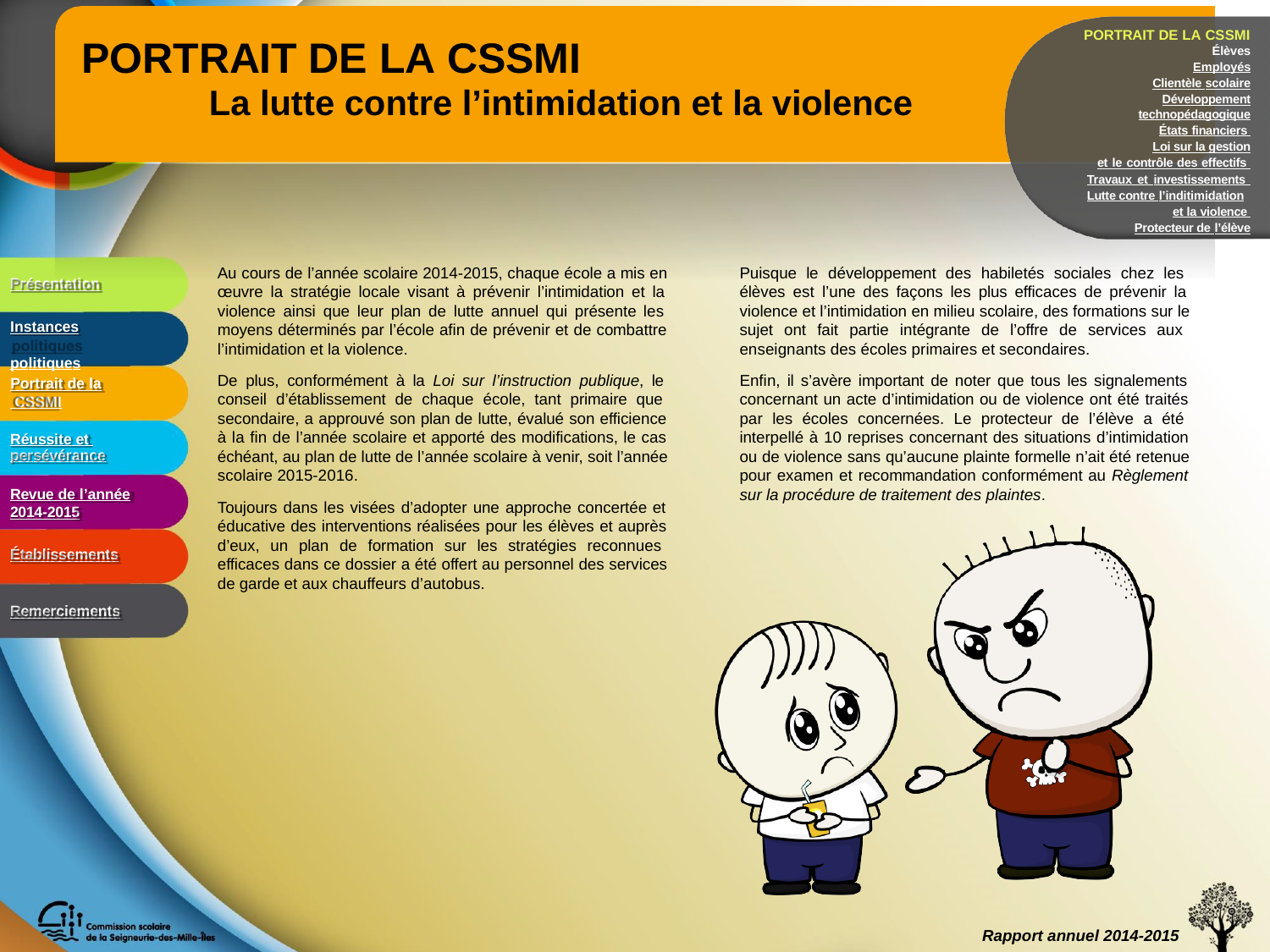

PORTRAIT DE LA CSSMI
Élèves
Employés  Clientèle scolaire
Développement technopédagogique
États financiers  Loi sur la gestion
et le contrôle des effectifs  Travaux et investissements  Lutte contre l’inditimidation
et la violence  Protecteur de l’élève
# PORTRAIT DE LA CSSMI
La lutte contre l’intimidation et la violence

Au cours de l’année scolaire 2014-2015, chaque école a mis en  œuvre la stratégie locale visant à prévenir l’intimidation et la  violence ainsi que leur plan de lutte annuel qui présente les  moyens déterminés par l’école afin de prévenir et de combattre  l’intimidation et la violence.
De plus, conformément à la Loi sur l’instruction publique, le  conseil d’établissement de chaque école, tant primaire que  secondaire, a approuvé son plan de lutte, évalué son efficience  à la fin de l’année scolaire et apporté des modifications, le cas  échéant, au plan de lutte de l’année scolaire à venir, soit l’année  scolaire 2015-2016.
Toujours dans les visées d’adopter une approche concertée et  éducative des interventions réalisées pour les élèves et auprès  d’eux, un plan de formation sur les stratégies reconnues  efficaces dans ce dossier a été offert au personnel des services  de garde et aux chauffeurs d’autobus.
Puisque le développement des habiletés sociales chez les  élèves est l’une des façons les plus efficaces de prévenir la  violence et l’intimidation en milieu scolaire, des formations sur le  sujet ont fait partie intégrante de l’offre de services aux  enseignants des écoles primaires et secondaires.
Enfin, il s’avère important de noter que tous les signalements  concernant un acte d’intimidation ou de violence ont été traités  par les écoles concernées. Le protecteur de l’élève a été  interpellé à 10 reprises concernant des situations d’intimidation  ou de violence sans qu’aucune plainte formelle n’ait été retenue  pour examen et recommandation conformément au Règlement  sur la procédure de traitement des plaintes.

Présentation

Instances  politiques

Portrait de la  CSSMI

Réussite et  persévérance

Revue de l’année
2014-2015

Établissements

Remerciements
Rapport annuel 2014-2015